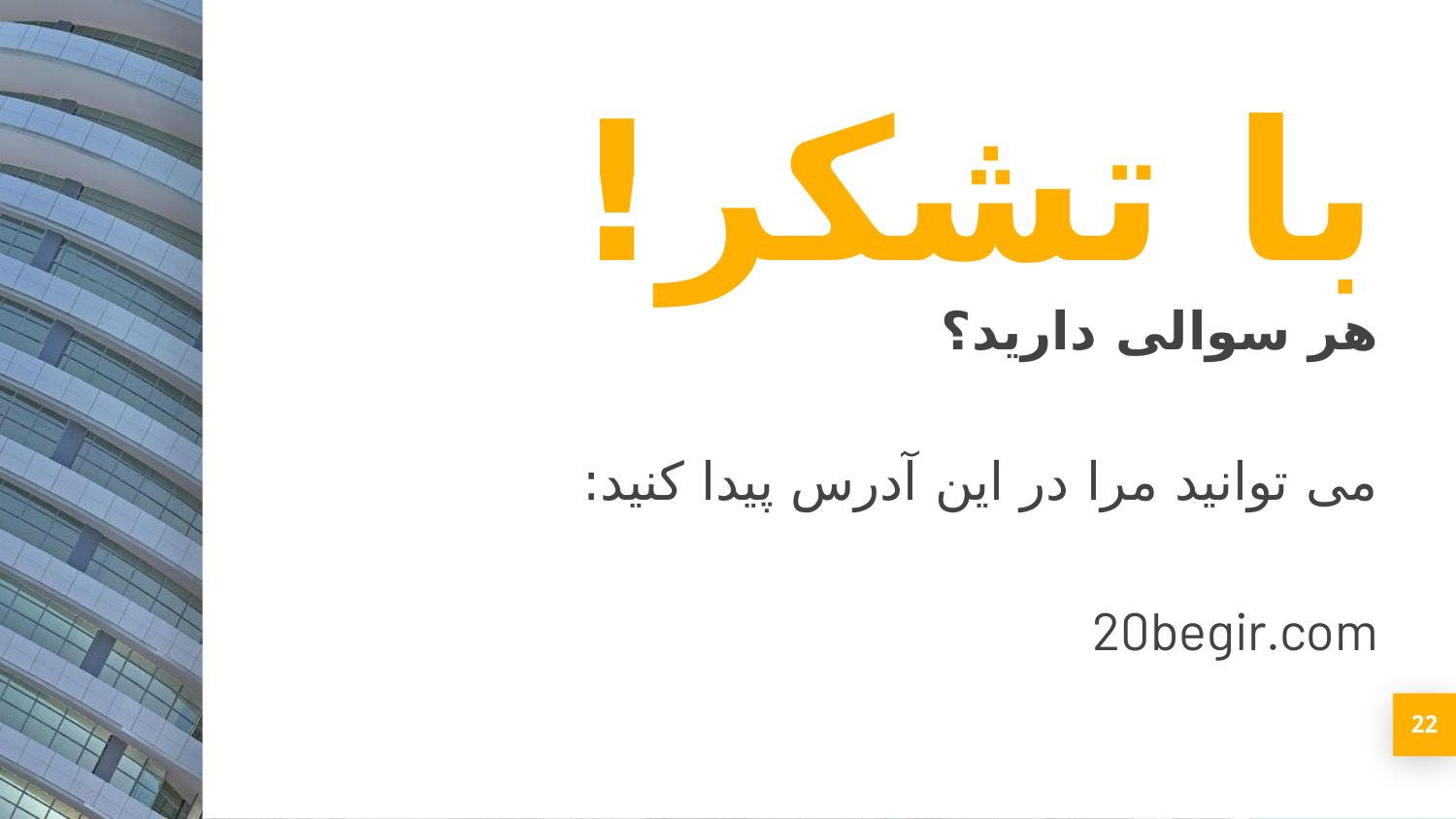

با تشکر!
هر سوالی دارید؟

می توانید مرا در این آدرس پیدا کنید:

20begir.com
22